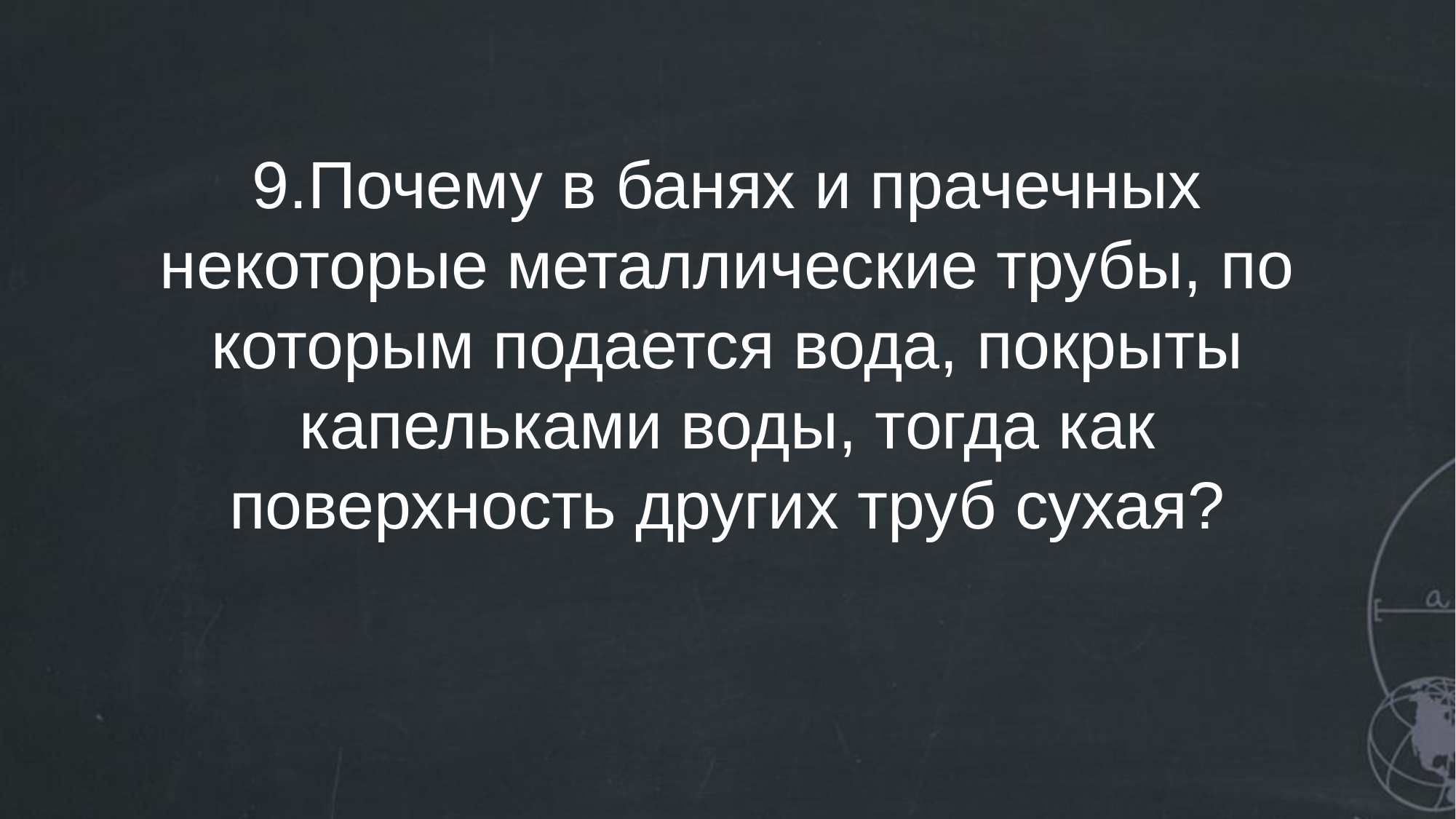

# 9.Почему в банях и прачечных некоторые металлические трубы, по которым подается вода, покрыты капельками воды, тогда как поверхность других труб сухая?